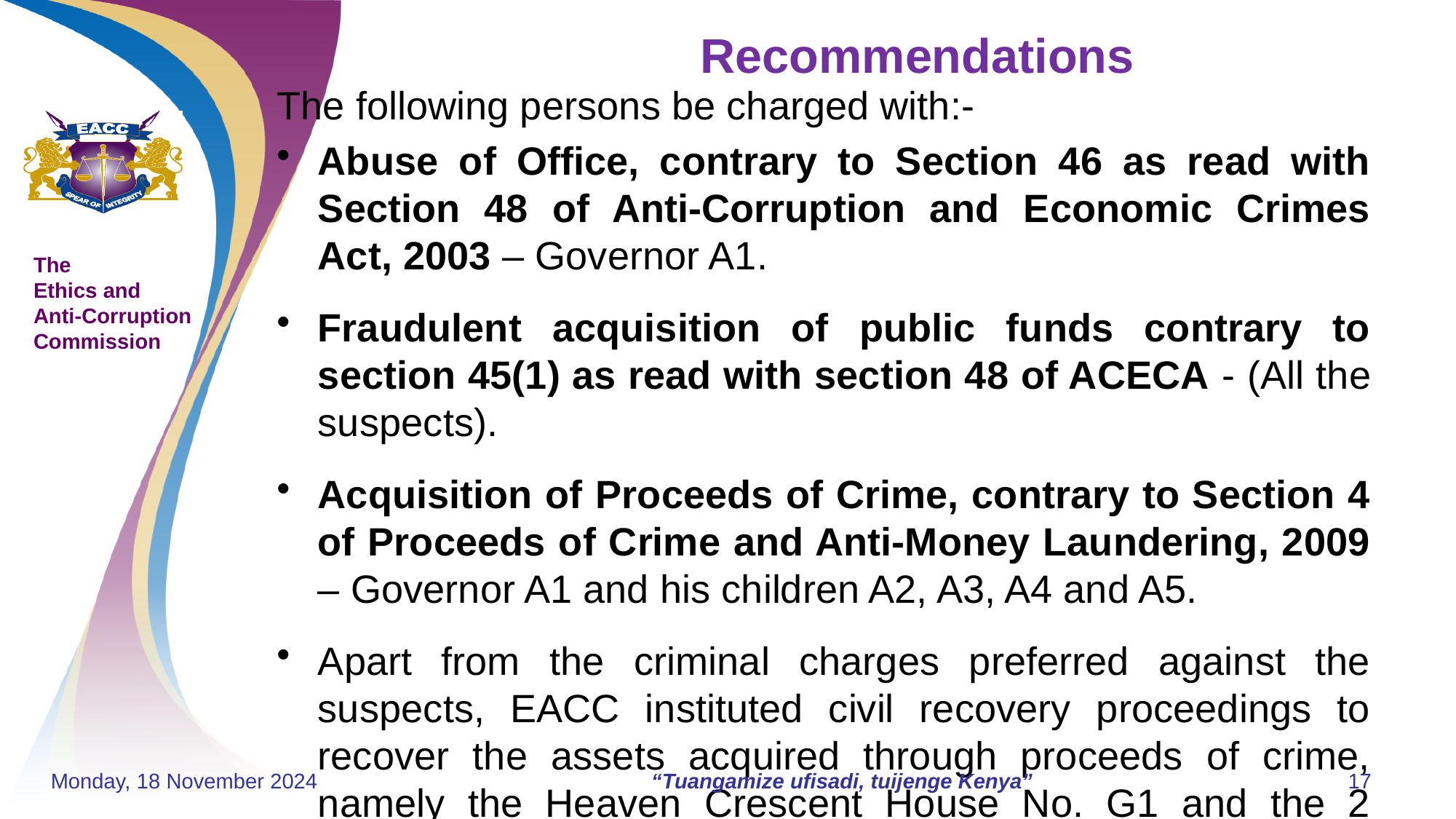

# Recommendations
The following persons be charged with:-
Abuse of Office, contrary to Section 46 as read with Section 48 of Anti-Corruption and Economic Crimes Act, 2003 – Governor A1.

Fraudulent acquisition of public funds contrary to section 45(1) as read with section 48 of ACECA - (All the suspects).

Acquisition of Proceeds of Crime, contrary to Section 4 of Proceeds of Crime and Anti-Money Laundering, 2009 – Governor A1 and his children A2, A3, A4 and A5.

Apart from the criminal charges preferred against the suspects, EACC instituted civil recovery proceedings to recover the assets acquired through proceeds of crime, namely the Heaven Crescent House No. G1 and the 2 motor vehicles

Monday, 18 November 2024
“Tuangamize ufisadi, tuijenge Kenya”
17